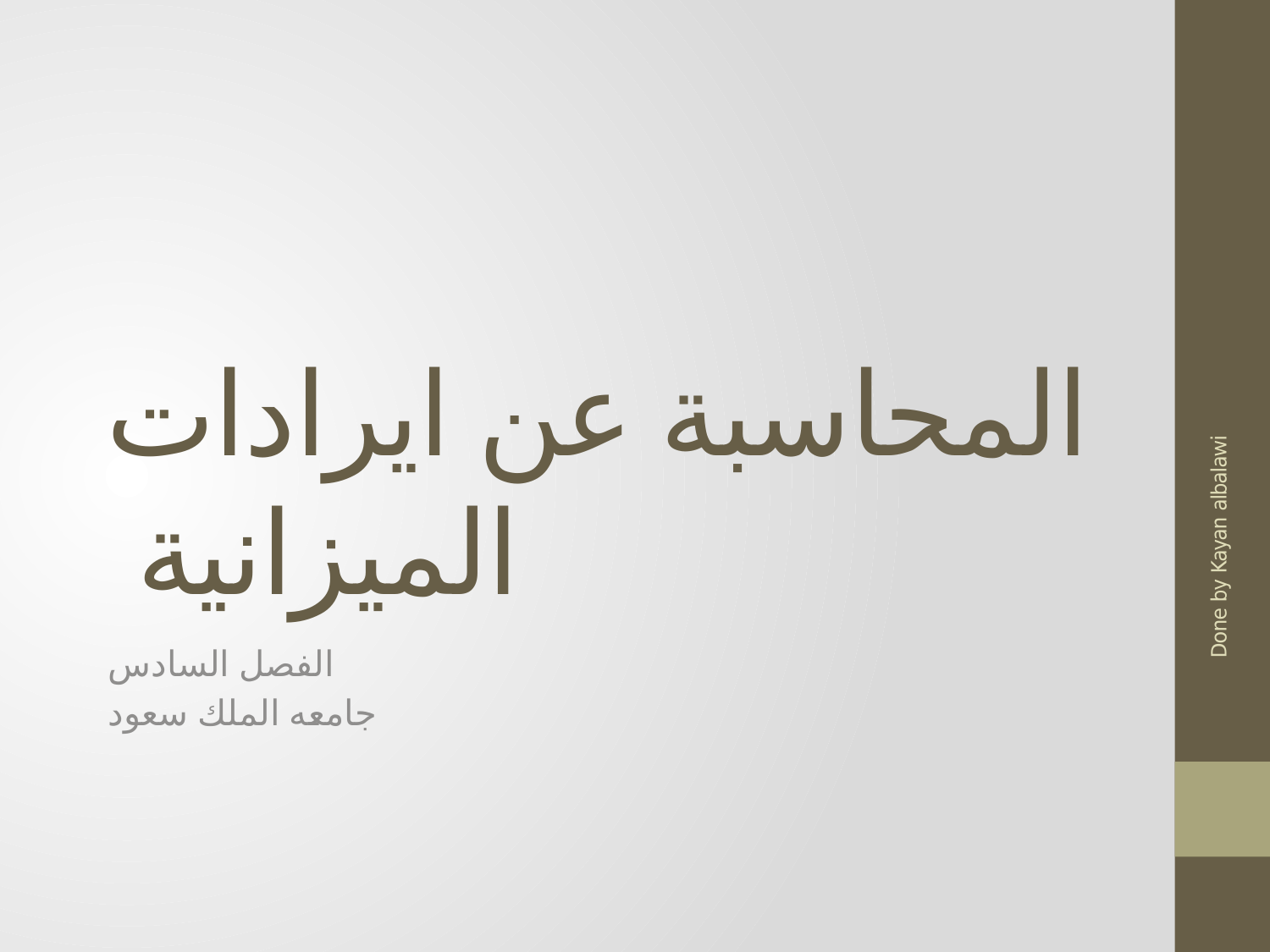

# المحاسبة عن ايرادات الميزانية
Done by Kayan albalawi
الفصل السادس
جامعه الملك سعود